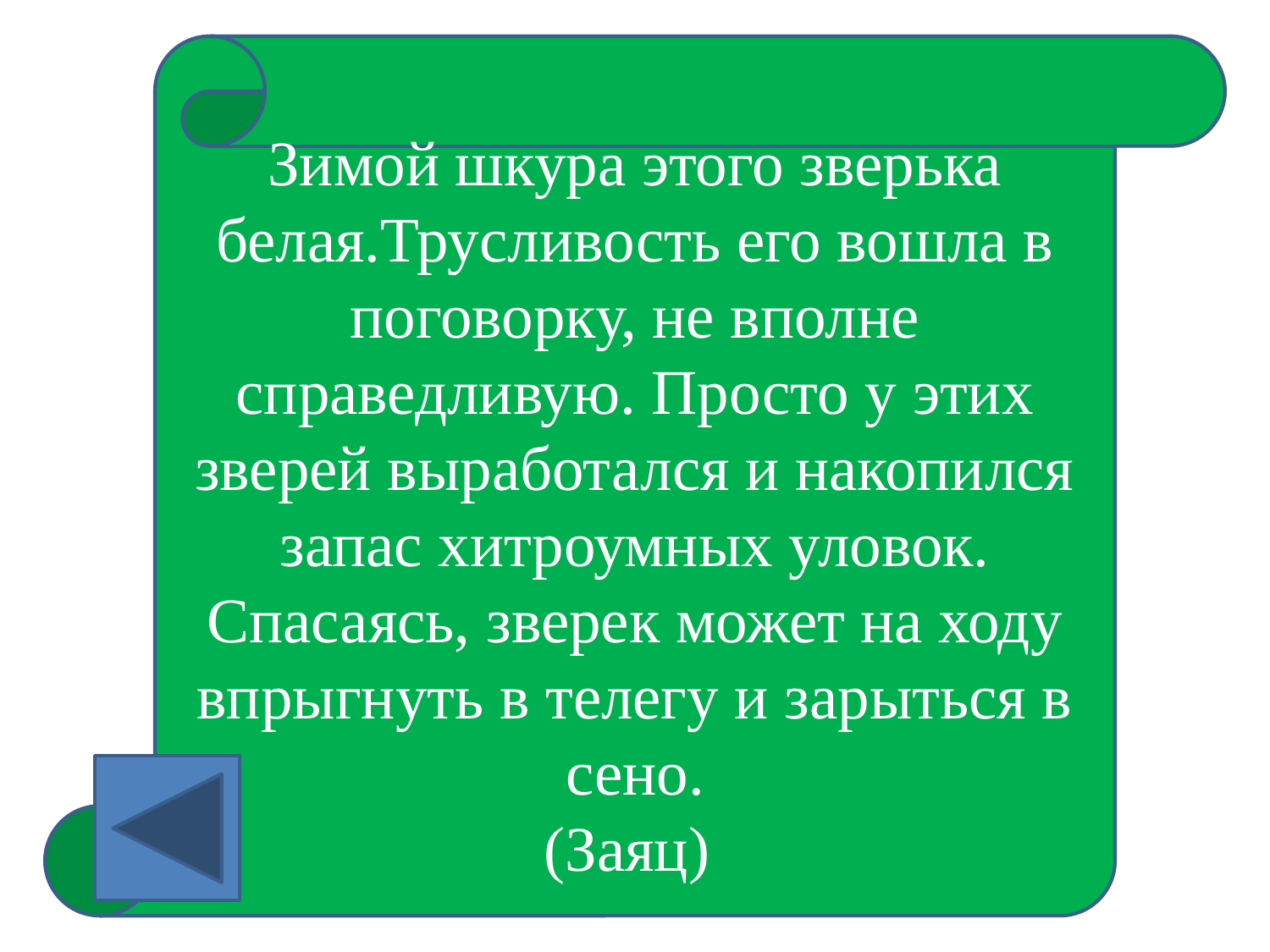

Зимой шкура этого зверька белая.Трусливость его вошла в поговорку, не вполне справедливую. Просто у этих зверей выработался и накопился запас хитроумных уловок. Спасаясь, зверек может на ходу впрыгнуть в телегу и зарыться в сено.
(Заяц)
#